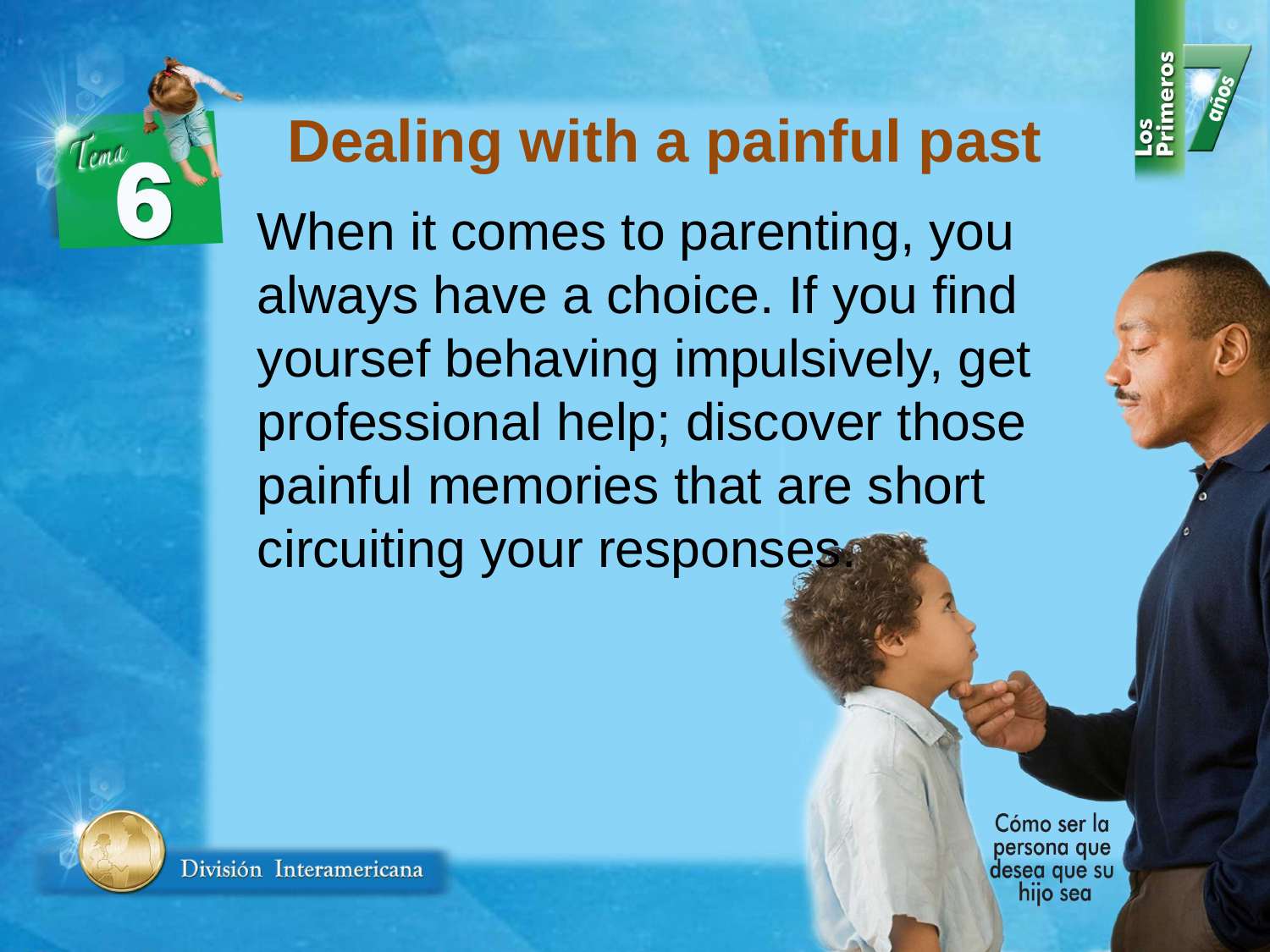

Dealing with a painful past

When it comes to parenting, you always have a choice. If you find yoursef behaving impulsively, get professional help; discover those painful memories that are short circuiting your responses.